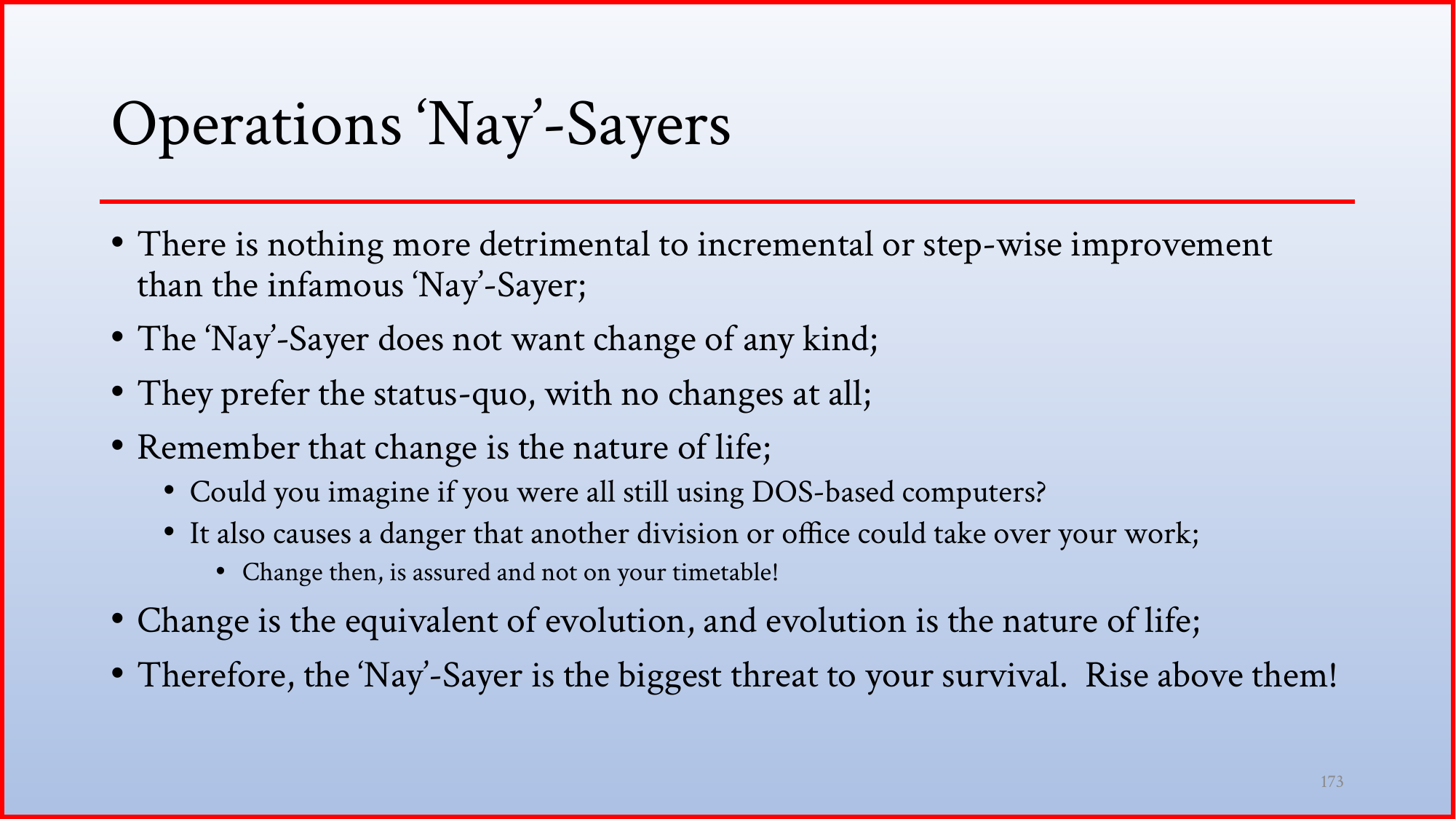

# Operations ‘Nay’-Sayers
There is nothing more detrimental to incremental or step-wise improvement than the infamous ‘Nay’-Sayer;
The ‘Nay’-Sayer does not want change of any kind;
They prefer the status-quo, with no changes at all;
Remember that change is the nature of life;
Could you imagine if you were all still using DOS-based computers?
It also causes a danger that another division or office could take over your work;
Change then, is assured and not on your timetable!
Change is the equivalent of evolution, and evolution is the nature of life;
Therefore, the ‘Nay’-Sayer is the biggest threat to your survival.  Rise above them!
173